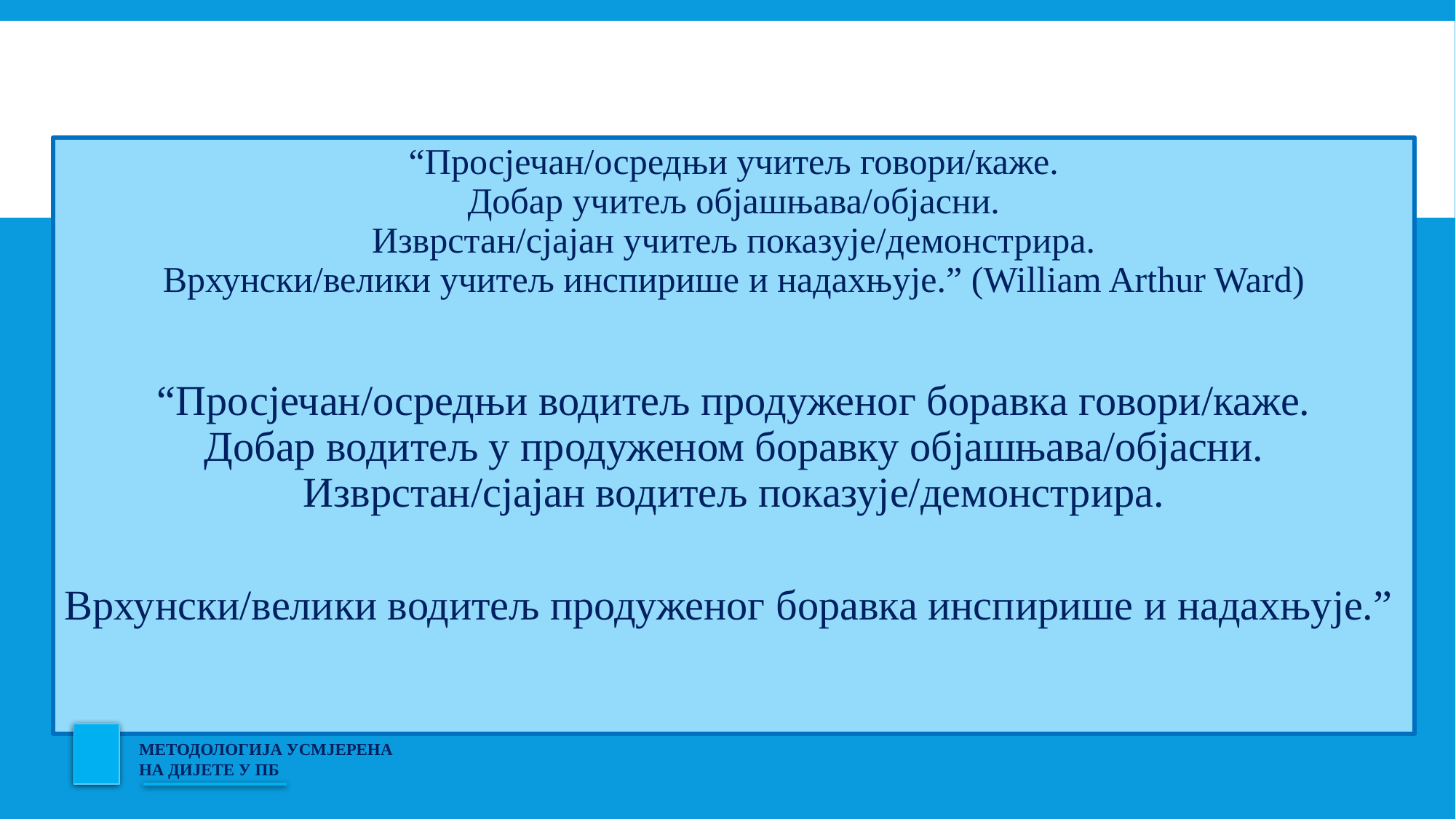

#
“Просјечан/осредњи учитељ говори/каже.
Добар учитељ објашњава/објасни.
Изврстан/сјајан учитељ показује/демонстрира.
Врхунски/велики учитељ инспирише и надахњује.” (William Arthur Ward)

“Просјечан/осредњи водитељ продуженог боравка говори/каже.
Добар водитељ у продуженом боравку објашњава/објасни.
Изврстан/сјајан водитељ показује/демонстрира.
Врхунски/велики водитељ продуженог боравка инспирише и надахњује.”

МЕТОДОЛОГИЈА УСМЈЕРЕНА  НА ДИЈЕТЕ У ПБ